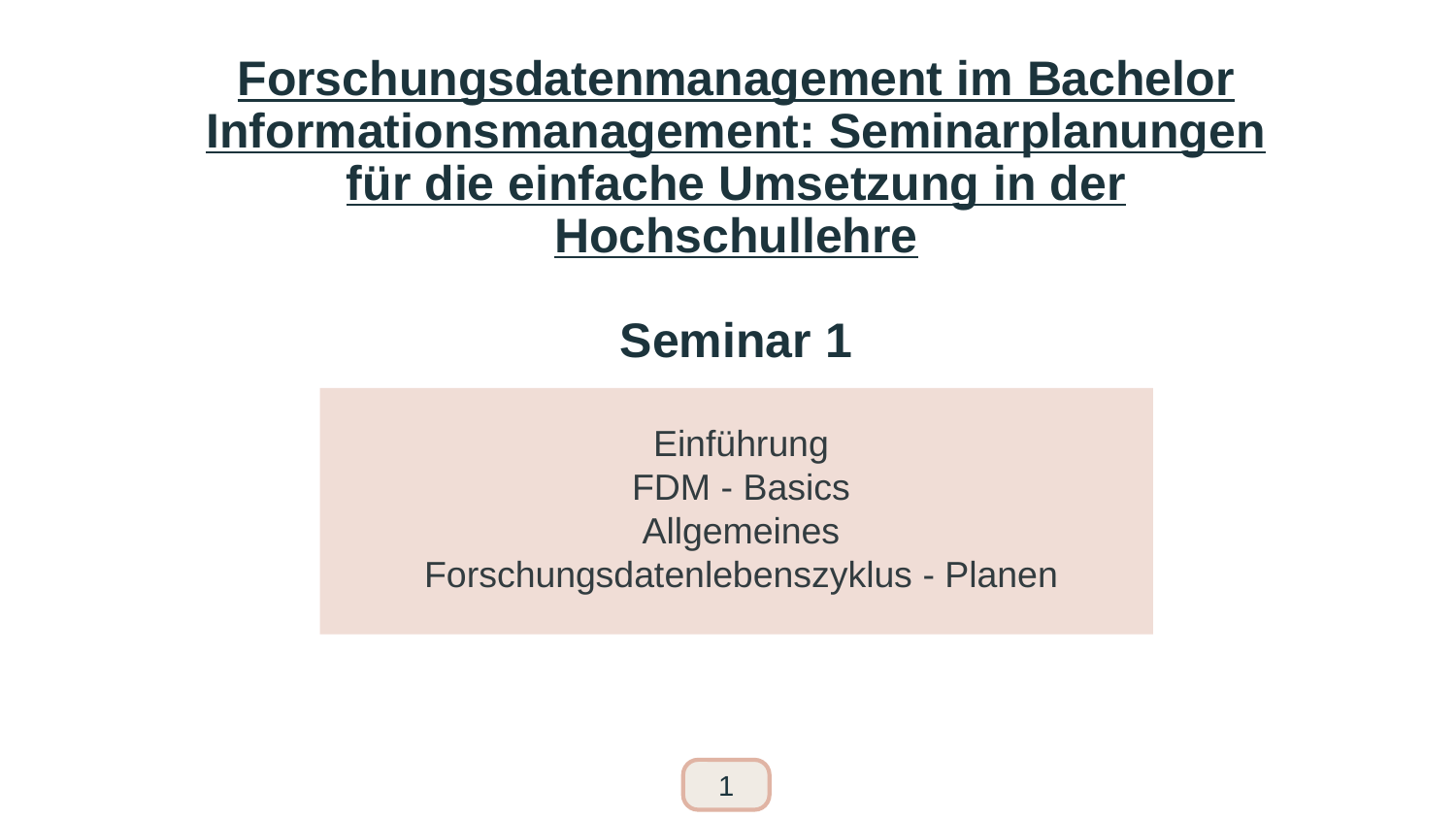

# Forschungsdatenmanagement im Bachelor Informationsmanagement: Seminarplanungen für die einfache Umsetzung in der Hochschullehre Seminar 1

Einführung
FDM - Basics
Allgemeines
Forschungsdatenlebenszyklus - Planen